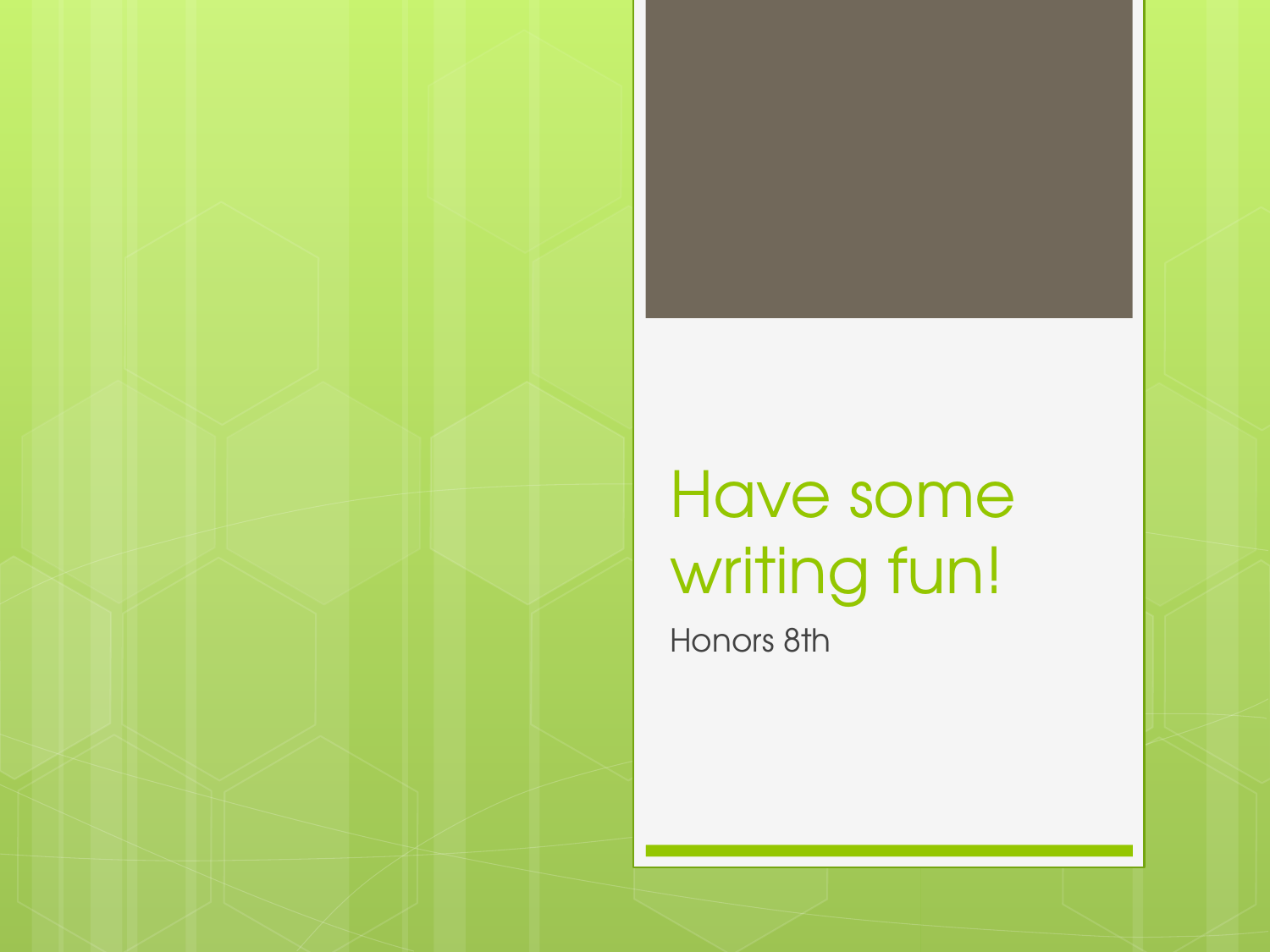

# Have some writing fun!
Honors 8th